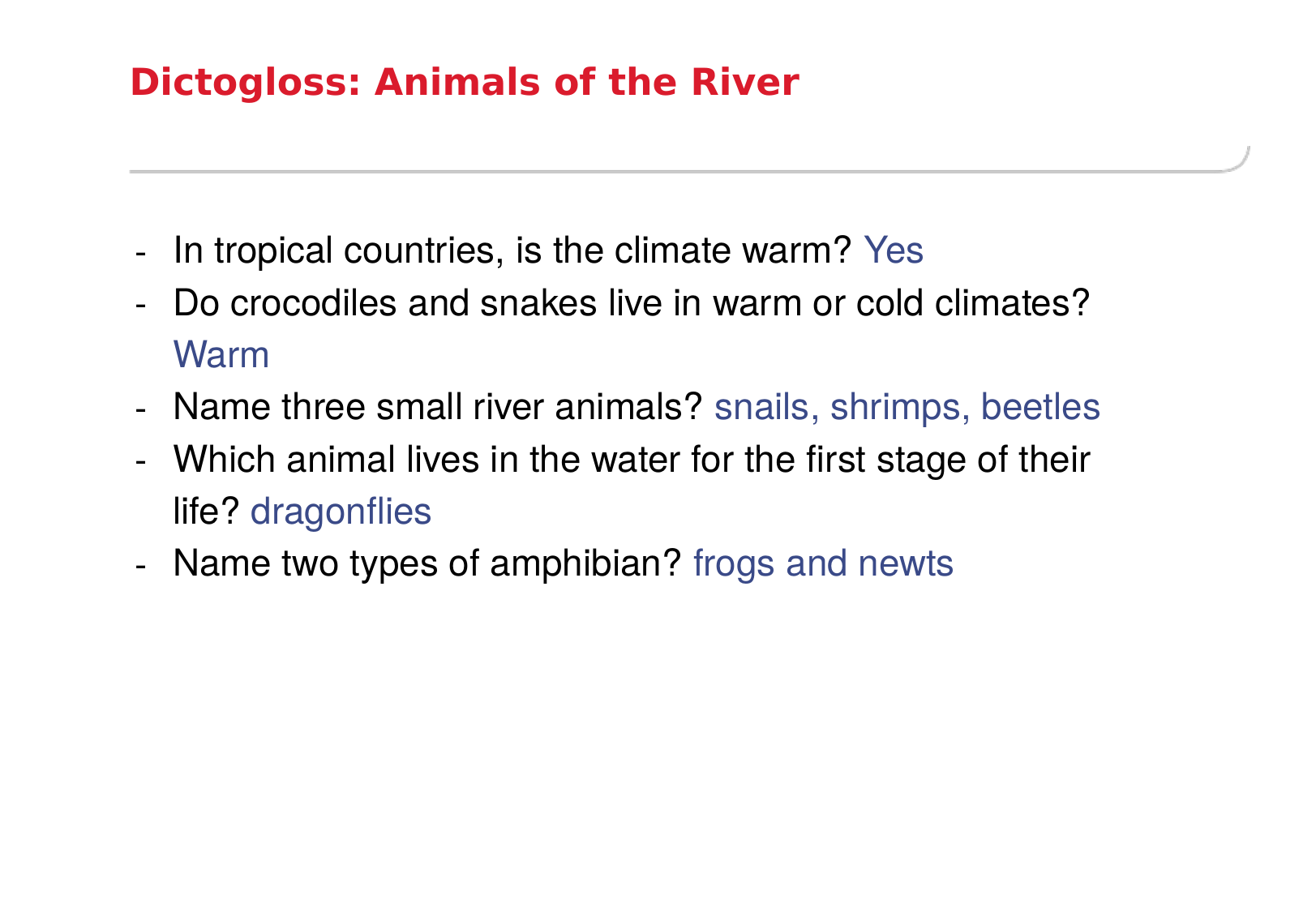

# Dictogloss: Animals of the River
In tropical countries, is the climate warm? Yes
Do crocodiles and snakes live in warm or cold climates? Warm
Name three small river animals? snails, shrimps, beetles
Which animal lives in the water for the first stage of their life? dragonflies
Name two types of amphibian? frogs and newts